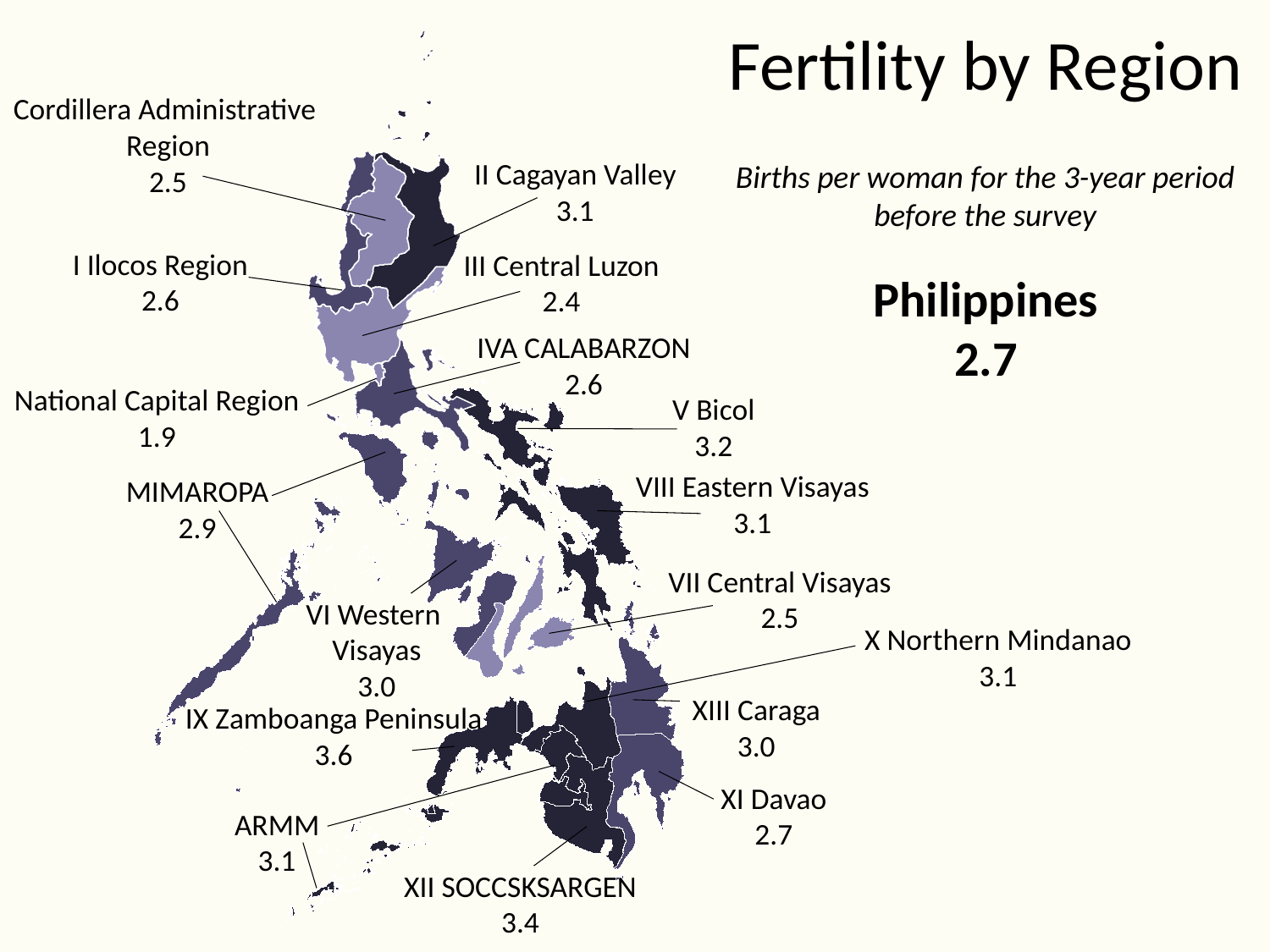

# Fertility by Region

Cordillera Administrative
Region
2.5
II Cagayan Valley
3.1
Births per woman for the 3-year period before the survey

I Ilocos Region
2.6
III Central Luzon
2.4
Philippines
2.7

IVA CALABARZON
2.6

National Capital Region
1.9
V Bicol
3.2

VIII Eastern Visayas
3.1
MIMAROPA
2.9

VII Central Visayas
2.5
VI Western
Visayas
3.0

X Northern Mindanao
3.1

XIII Caraga
3.0

IX Zamboanga Peninsula
3.6

XI Davao
2.7
ARMM
3.1
XII SOCCSKSARGEN
3.4